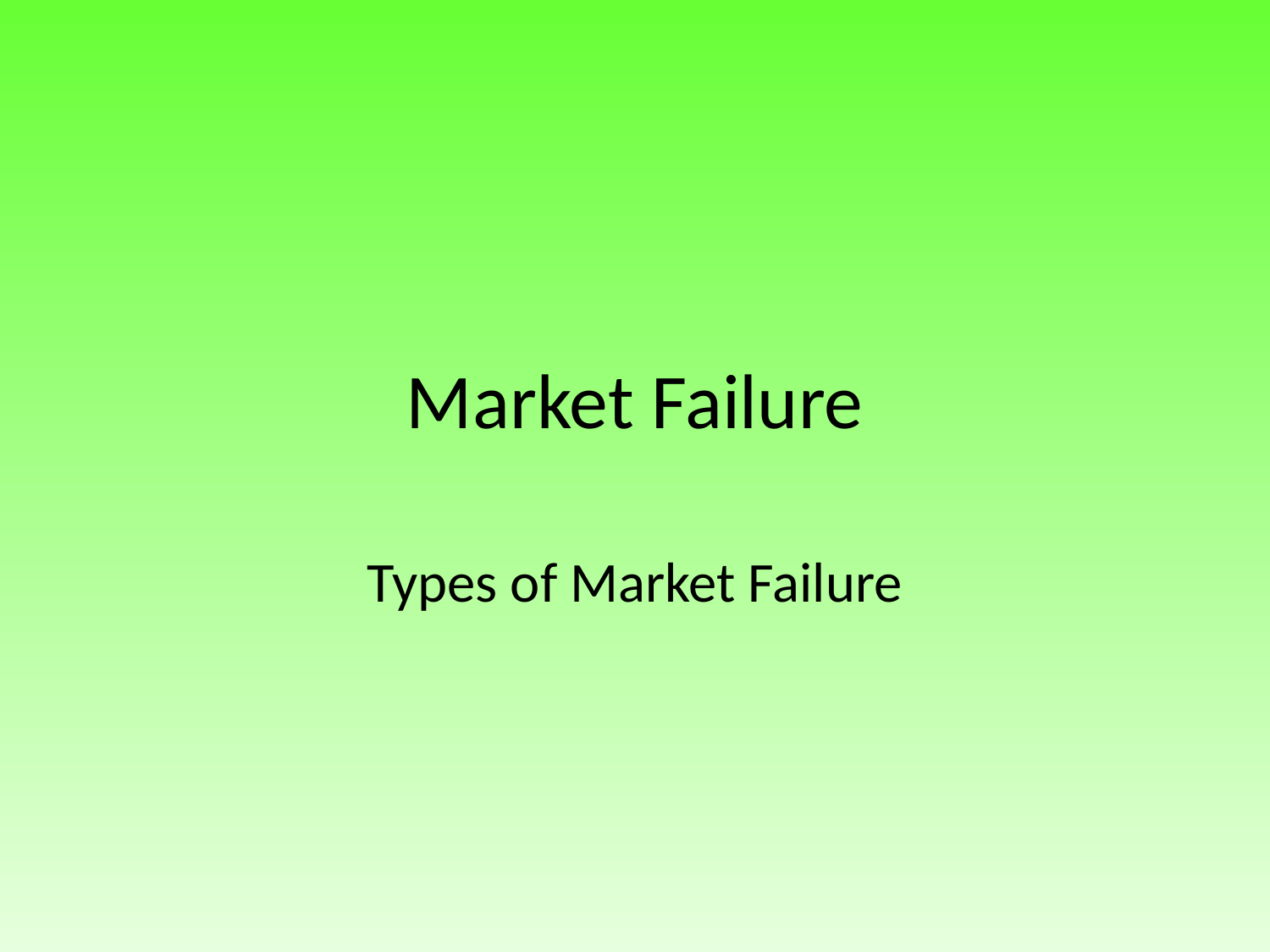

# Market Failure
Types of Market Failure